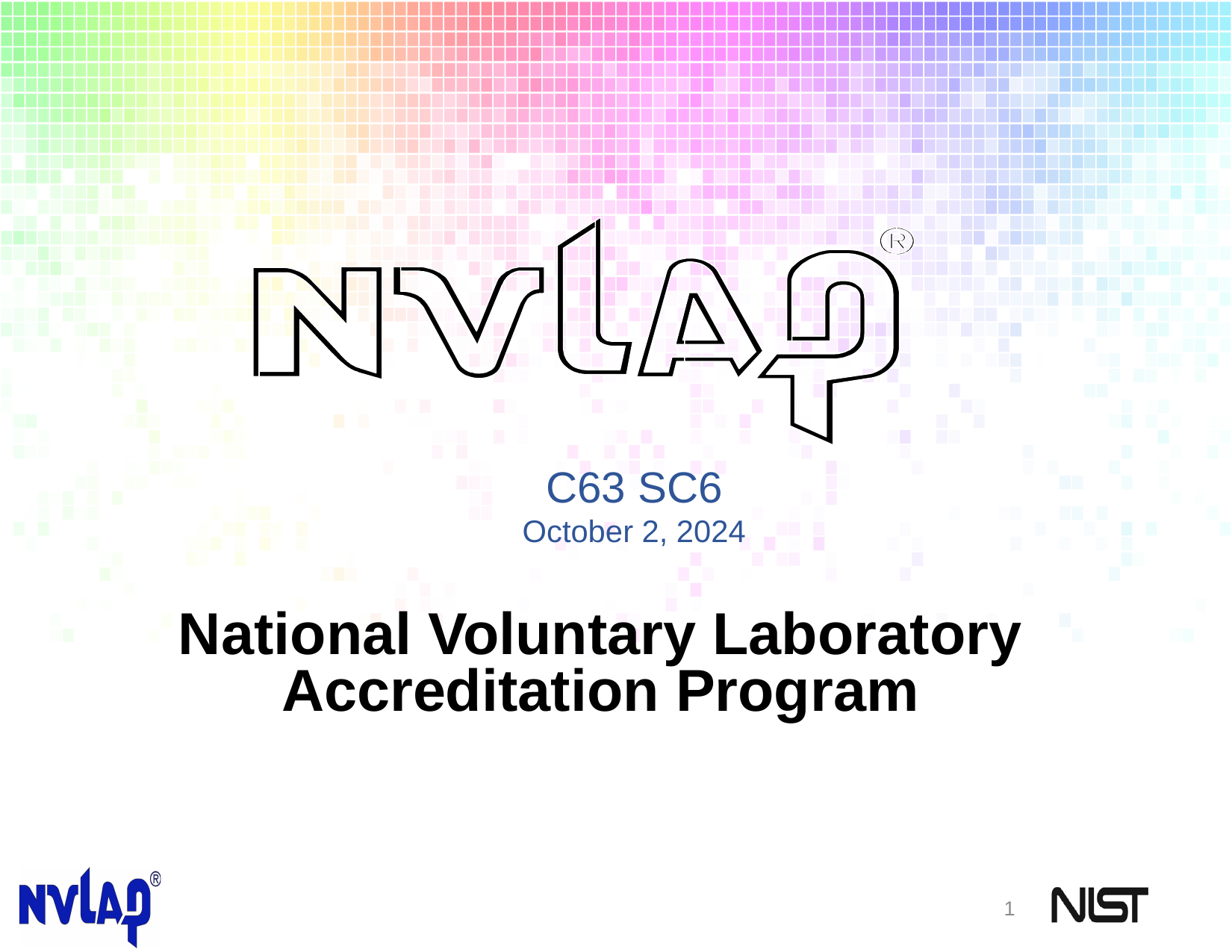

National Voluntary Laboratory Accreditation Program
C63 SC6
October 2, 2024
1